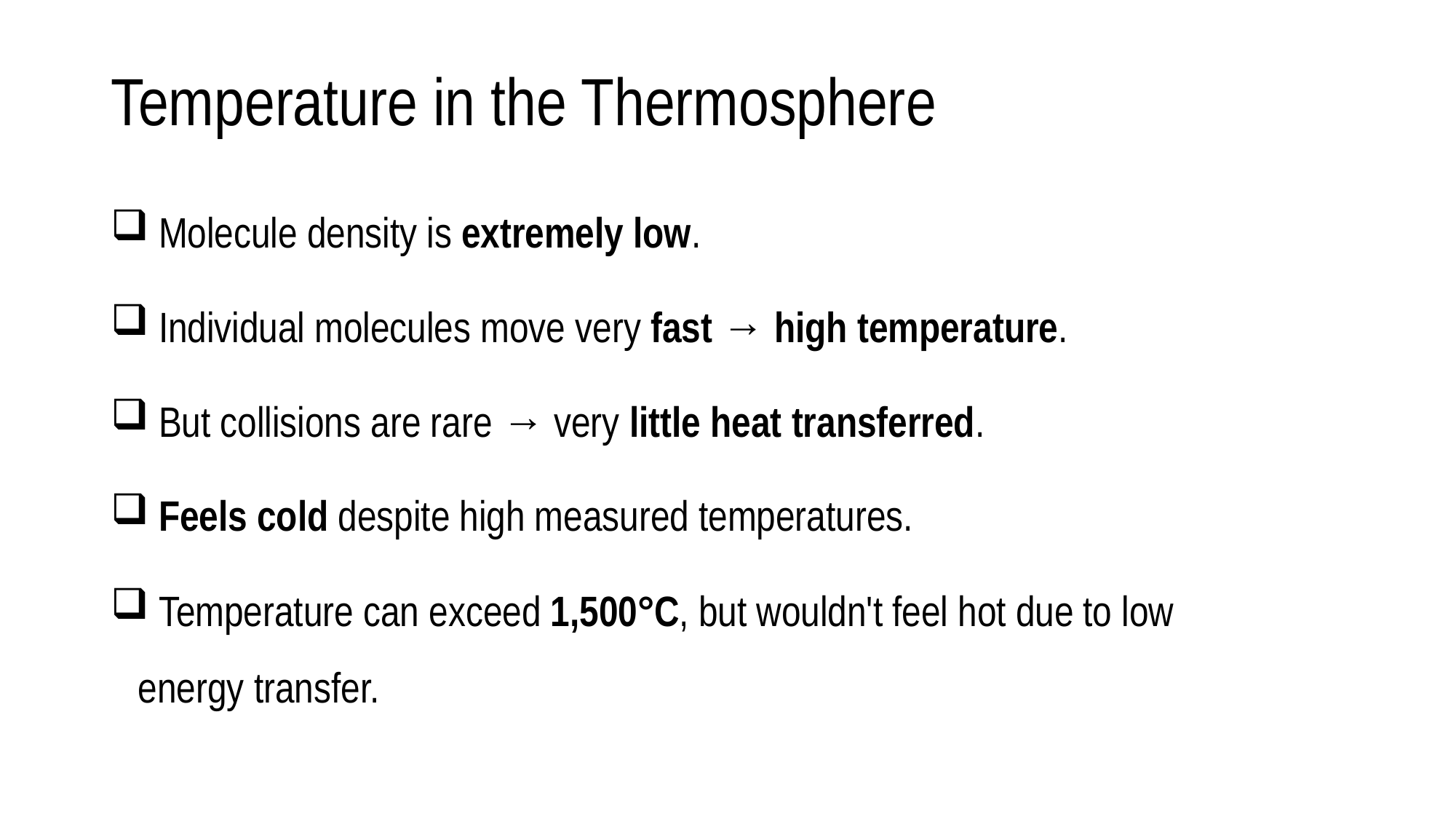

# Temperature in the Thermosphere
 Molecule density is extremely low.
 Individual molecules move very fast → high temperature.
 But collisions are rare → very little heat transferred.
 Feels cold despite high measured temperatures.
 Temperature can exceed 1,500°C, but wouldn't feel hot due to low energy transfer.